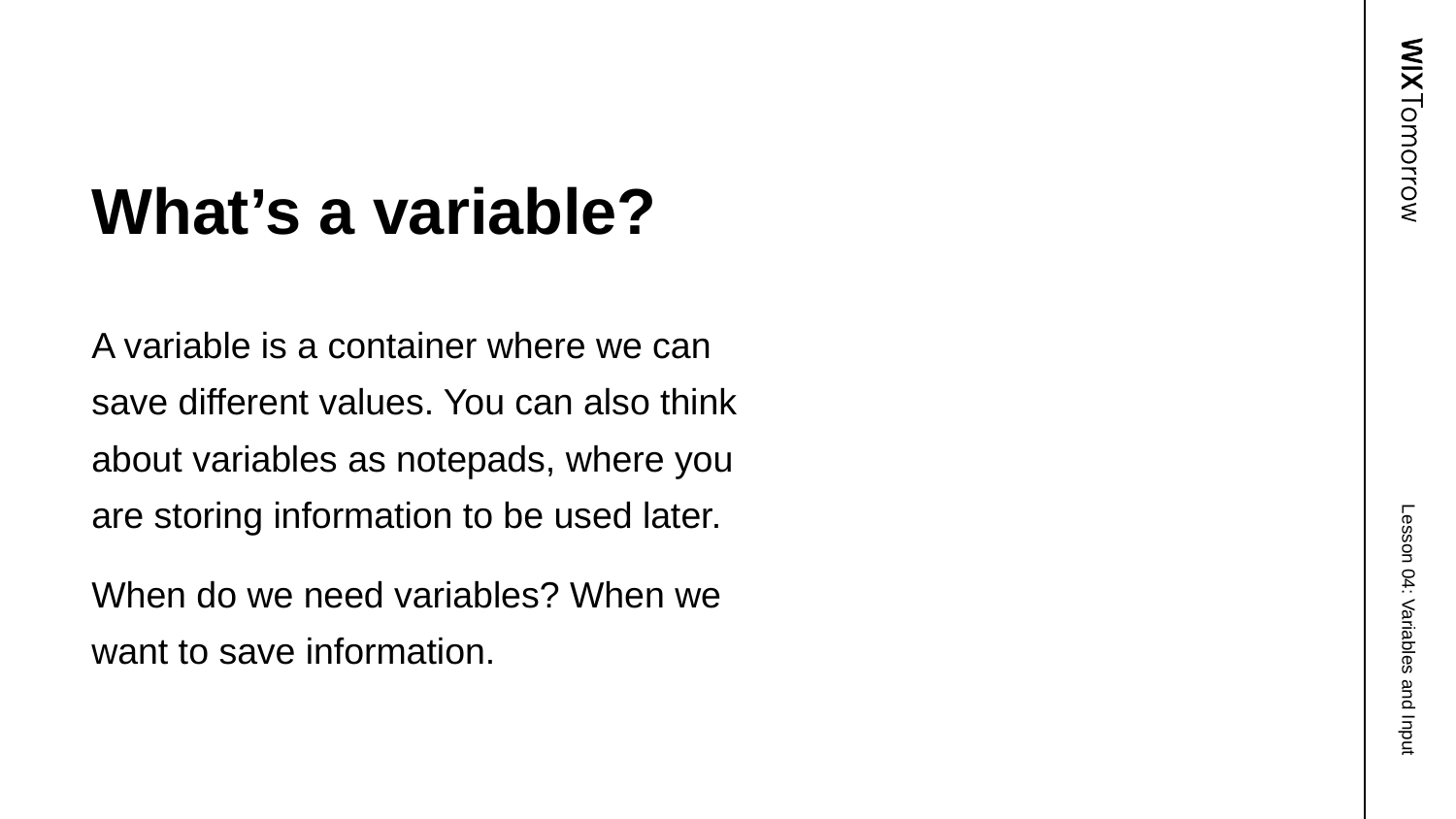

# What’s a variable?
A variable is a container where we can save different values. You can also think about variables as notepads, where you are storing information to be used later.
When do we need variables? When we want to save information.